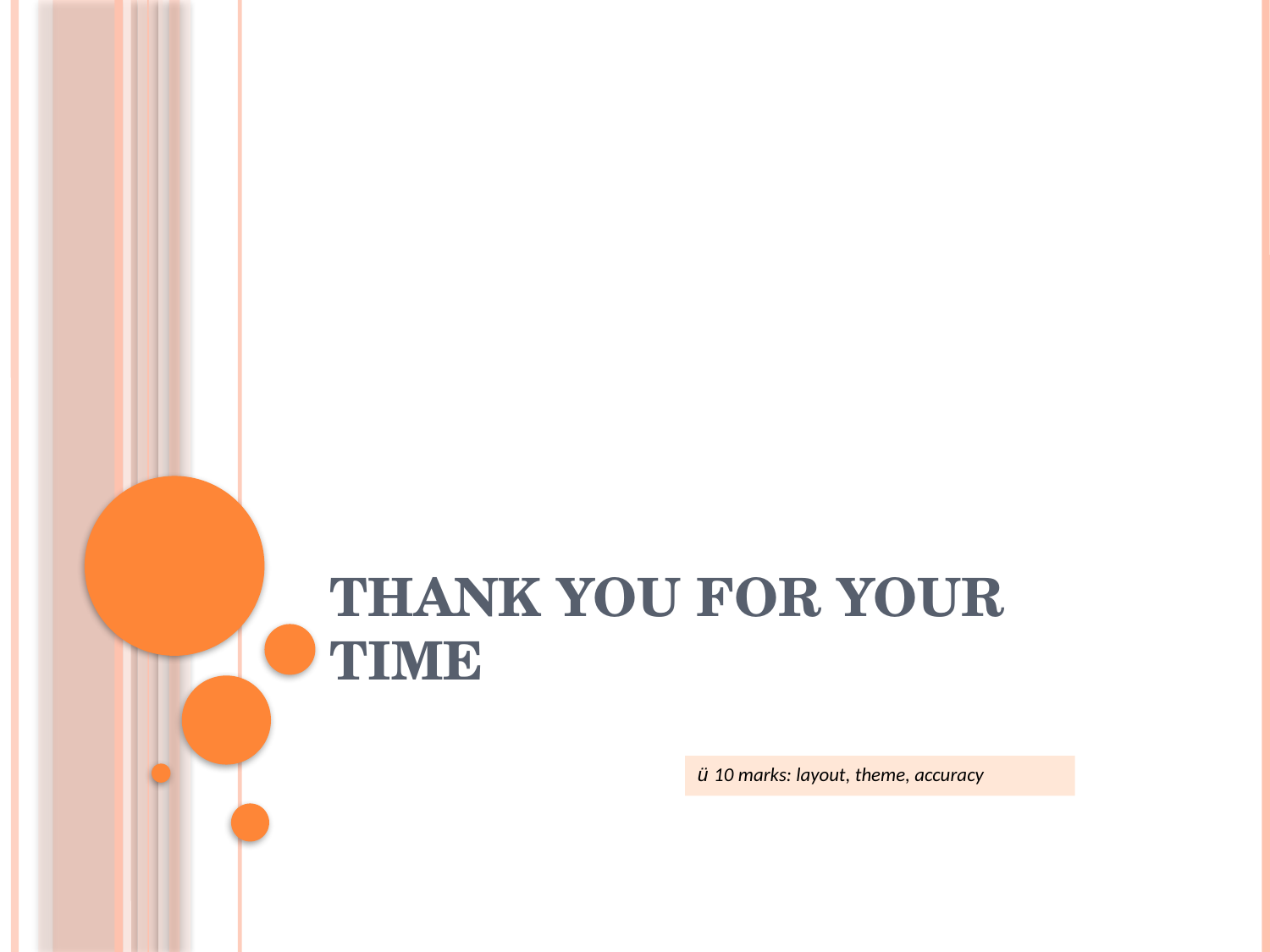

# Thank you for your time
ü 10 marks: layout, theme, accuracy